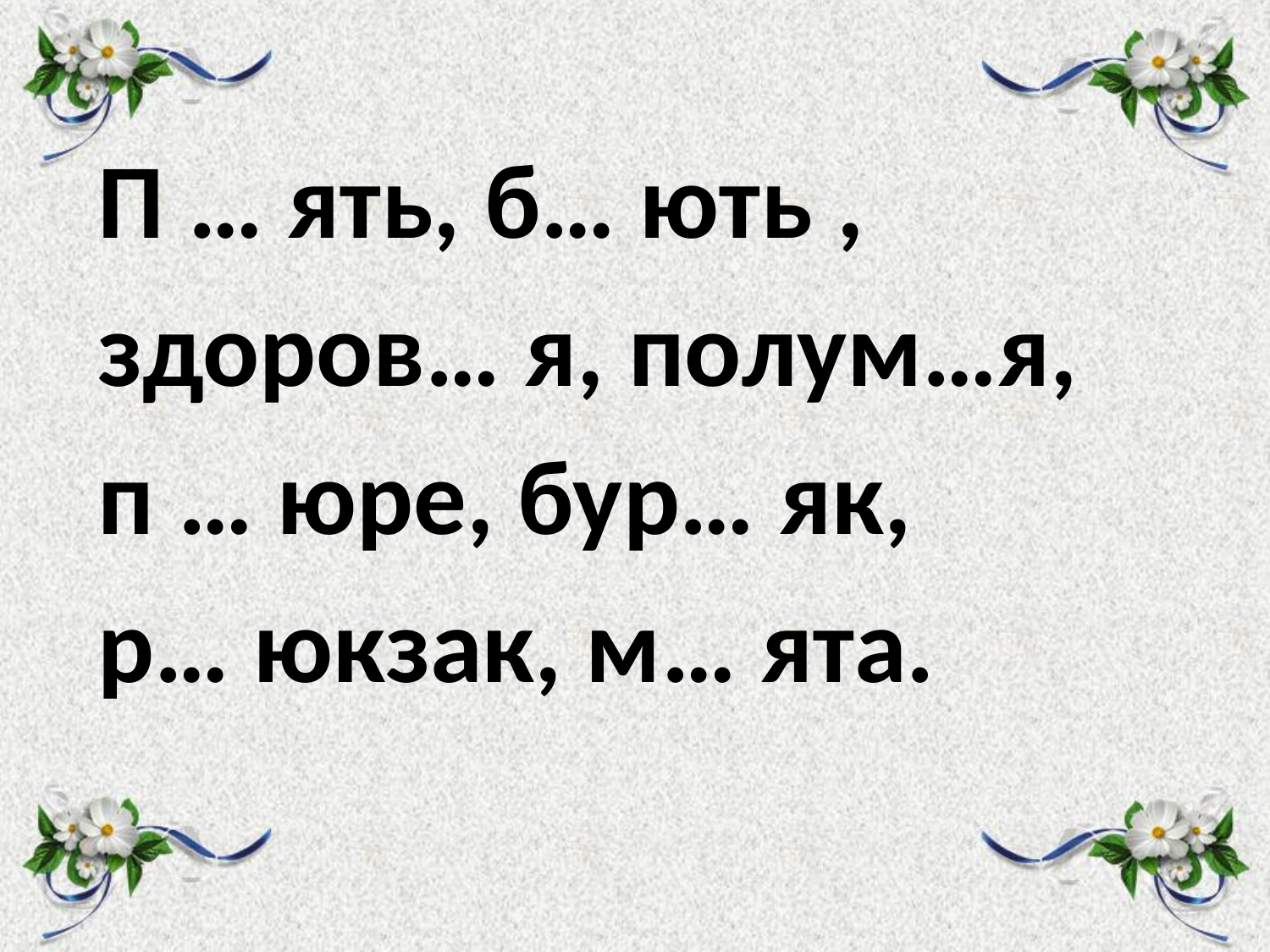

#
П … ять, б… ють ,
здоров… я, полум…я,
п … юре, бур… як,
р… юкзак, м… ята.